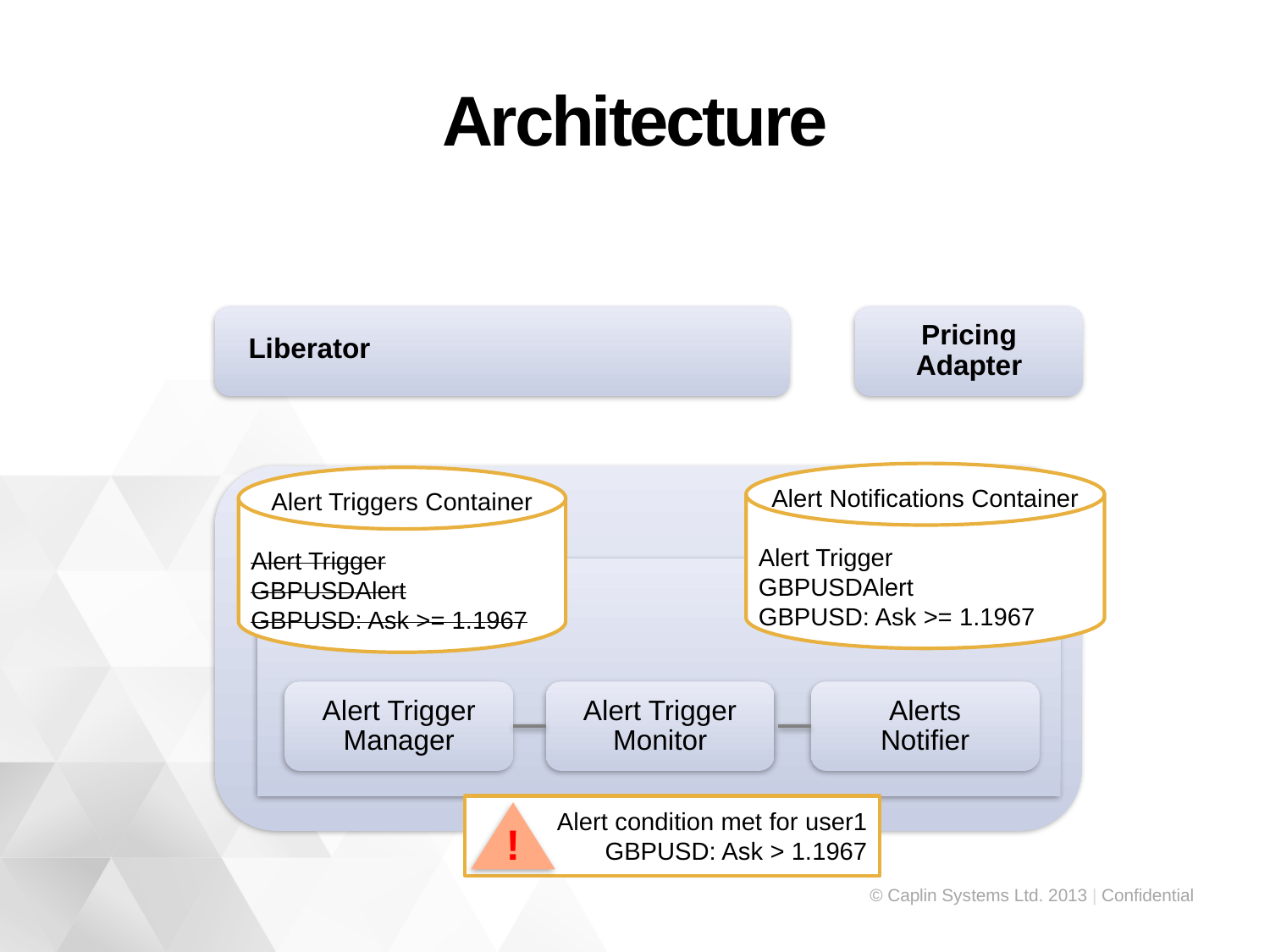

# Architecture
Liberator
Pricing Adapter
Alert Notifications Container
Alert Trigger
GBPUSDAlert
GBPUSD: Ask >= 1.1967

Transformer
Alert Triggers Container
Alert Trigger
GBPUSDAlert
GBPUSD: Ask >= 1.1967

Alerts Pipeline Module
Alert Trigger Manager
Alert Trigger Monitor
Alerts Notifier
Alert condition met for user1
GBPUSD: Ask > 1.1967

!